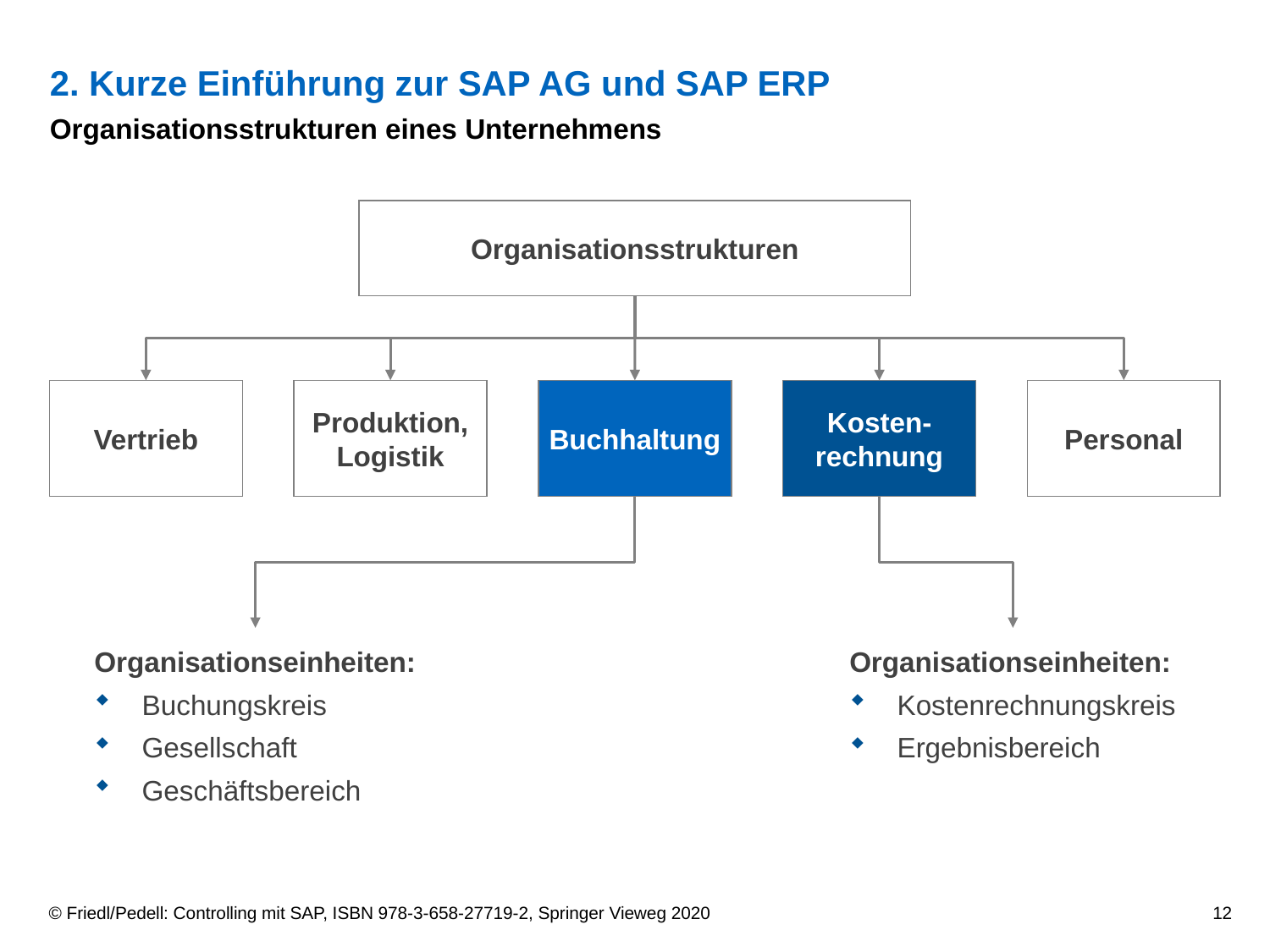

# 2. Kurze Einführung zur SAP AG und SAP ERP
Organisationsstrukturen eines Unternehmens
Organisationsstrukturen
Vertrieb
Produktion,
Logistik
Buchhaltung
Kosten-
rechnung
Personal
Organisationseinheiten:
Buchungskreis
Gesellschaft
Geschäftsbereich
Organisationseinheiten:
Kostenrechnungskreis
Ergebnisbereich
© Friedl/Pedell: Controlling mit SAP, ISBN 978-3-658-27719-2, Springer Vieweg 2020
12